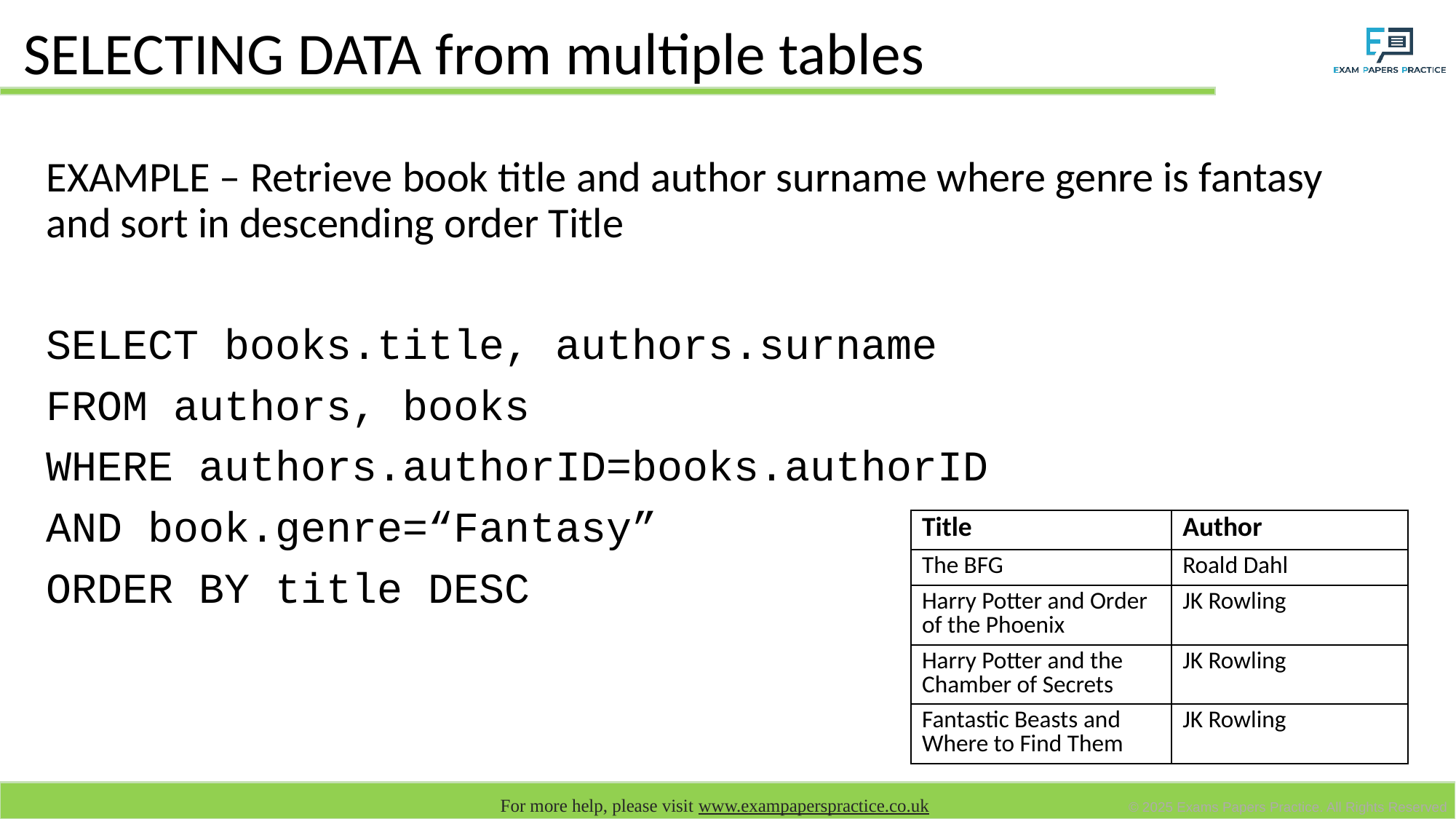

# SELECTING DATA from multiple tables
EXAMPLE – Retrieve book title and author surname where genre is fantasy and sort in descending order Title

SELECT books.title, authors.surname
FROM authors, books
WHERE authors.authorID=books.authorID
AND book.genre=“Fantasy”
ORDER BY title DESC

| Title | Author |
| --- | --- |
| The BFG | Roald Dahl |
| Harry Potter and Order of the Phoenix | JK Rowling |
| Harry Potter and the Chamber of Secrets | JK Rowling |
| Fantastic Beasts and Where to Find Them | JK Rowling |